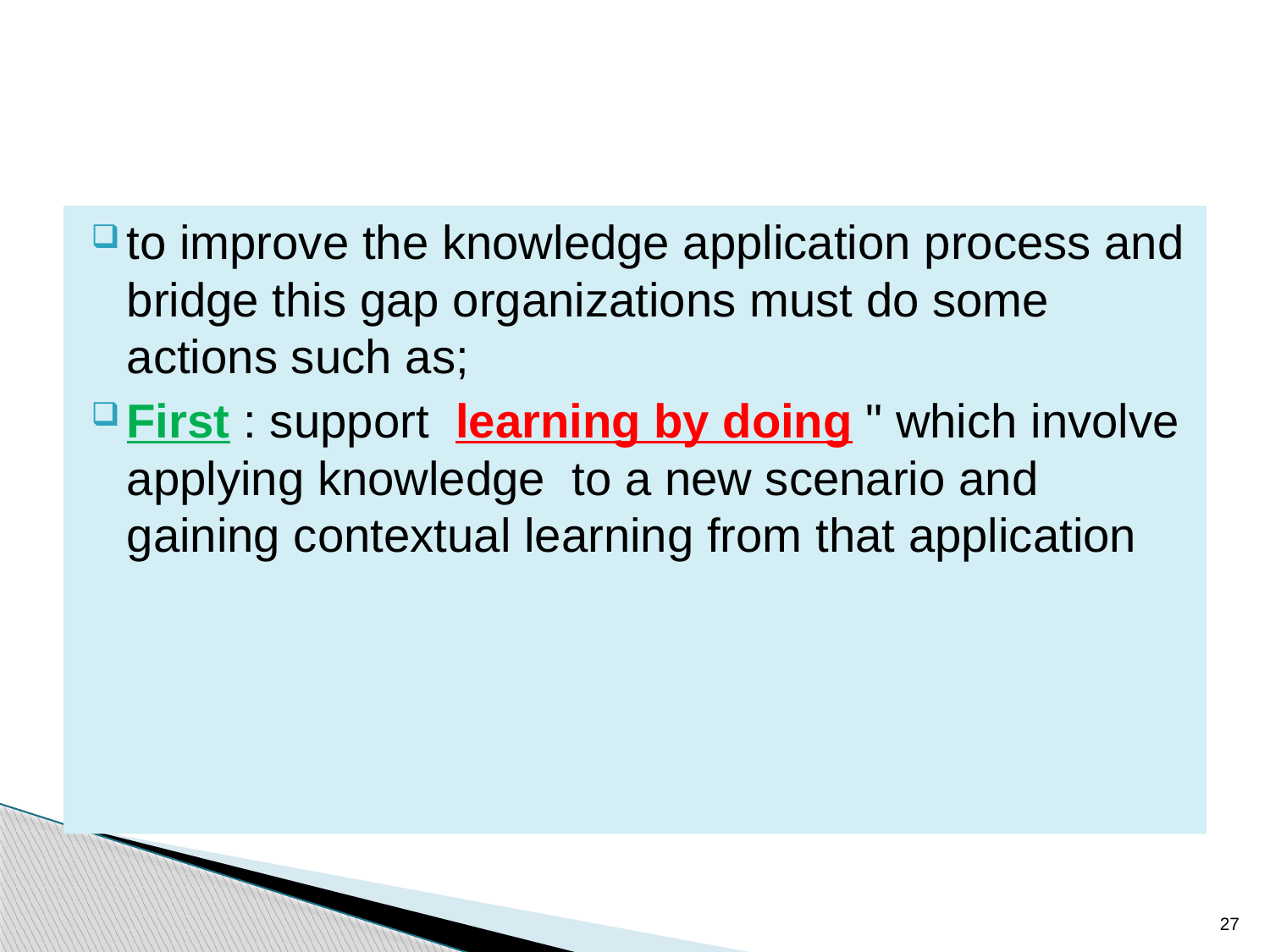

#
to improve the knowledge application process and bridge this gap organizations must do some actions such as;
First : support  learning by doing " which involve applying knowledge  to a new scenario and gaining contextual learning from that application

27